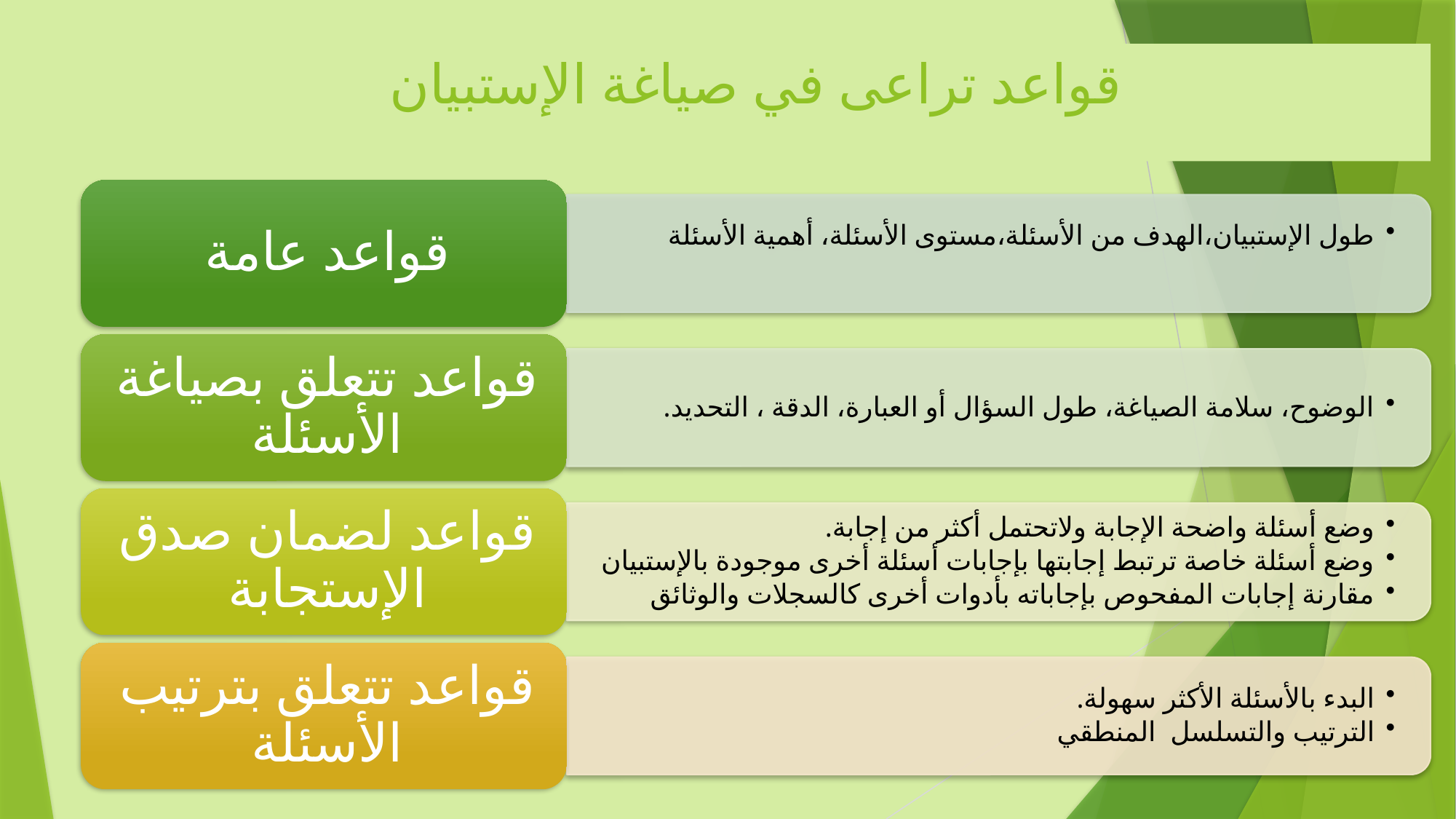

# قواعد تراعى في صياغة الإستبيان
طول الإستبيان،الهدف من الأسئلة،مستوى الأسئلة، أهمية الأسئلة

قواعد عامة
الوضوح، سلامة الصياغة، طول السؤال أو العبارة، الدقة ، التحديد.
قواعد تتعلق بصياغة الأسئلة
وضع أسئلة واضحة الإجابة ولاتحتمل أكثر من إجابة.
وضع أسئلة خاصة ترتبط إجابتها بإجابات أسئلة أخرى موجودة بالإستبيان
مقارنة إجابات المفحوص بإجاباته بأدوات أخرى كالسجلات والوثائق
قواعد لضمان صدق الإستجابة
البدء بالأسئلة الأكثر سهولة.
الترتيب والتسلسل  المنطقي
قواعد تتعلق بترتيب الأسئلة